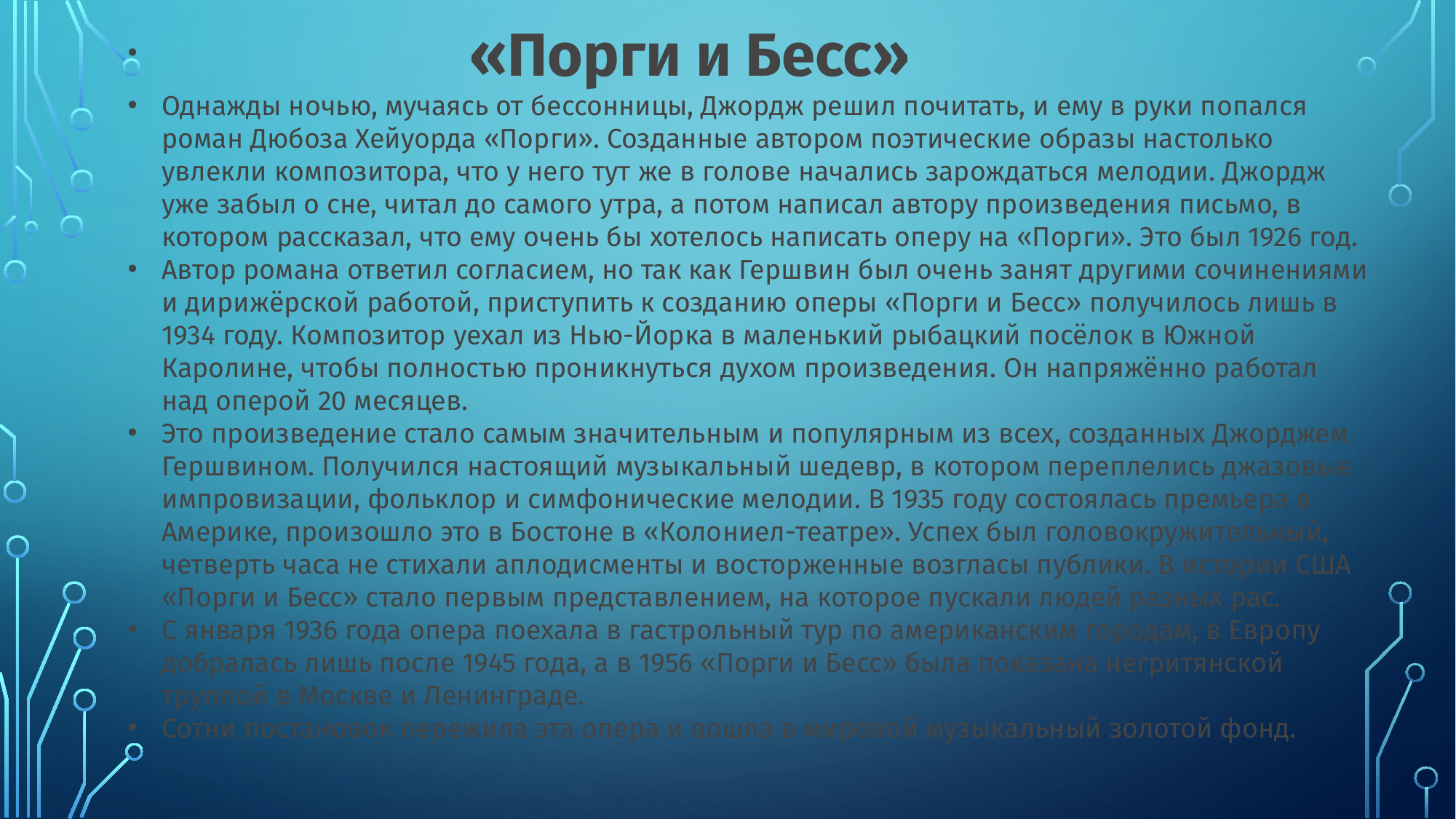

«Порги и Бесс»
Однажды ночью, мучаясь от бессонницы, Джордж решил почитать, и ему в руки попался роман Дюбоза Хейуорда «Порги». Созданные автором поэтические образы настолько увлекли композитора, что у него тут же в голове начались зарождаться мелодии. Джордж уже забыл о сне, читал до самого утра, а потом написал автору произведения письмо, в котором рассказал, что ему очень бы хотелось написать оперу на «Порги». Это был 1926 год.
Автор романа ответил согласием, но так как Гершвин был очень занят другими сочинениями и дирижёрской работой, приступить к созданию оперы «Порги и Бесс» получилось лишь в 1934 году. Композитор уехал из Нью-Йорка в маленький рыбацкий посёлок в Южной Каролине, чтобы полностью проникнуться духом произведения. Он напряжённо работал над оперой 20 месяцев.
Это произведение стало самым значительным и популярным из всех, созданных Джорджем Гершвином. Получился настоящий музыкальный шедевр, в котором переплелись джазовые импровизации, фольклор и симфонические мелодии. В 1935 году состоялась премьера в Америке, произошло это в Бостоне в «Колониел-театре». Успех был головокружительный, четверть часа не стихали аплодисменты и восторженные возгласы публики. В истории США «Порги и Бесс» стало первым представлением, на которое пускали людей разных рас.
С января 1936 года опера поехала в гастрольный тур по американским городам, в Европу добралась лишь после 1945 года, а в 1956 «Порги и Бесс» была показана негритянской труппой в Москве и Ленинграде.
Сотни постановок пережила эта опера и вошла в мировой музыкальный золотой фонд.